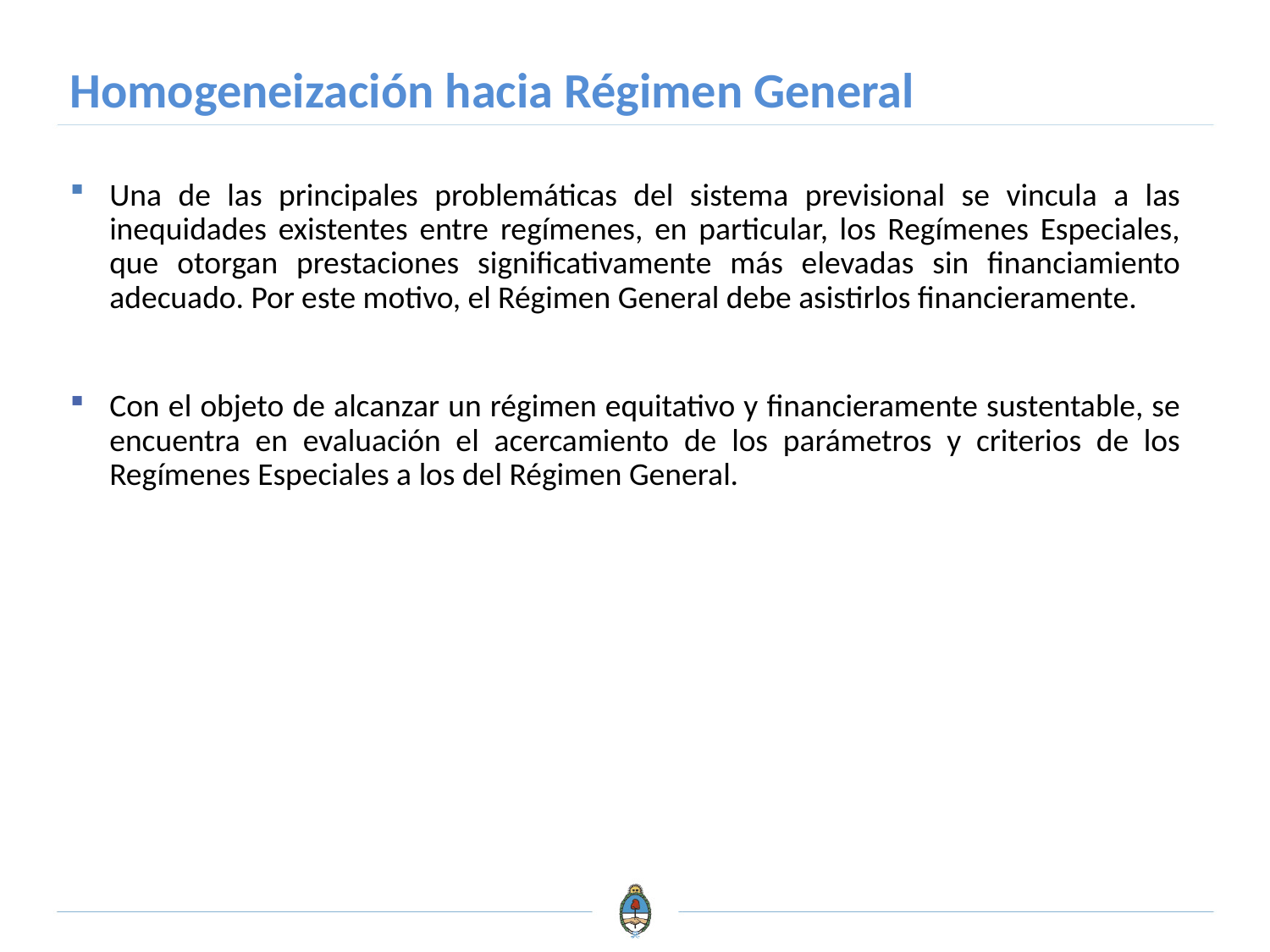

Homogeneización hacia Régimen General
Una de las principales problemáticas del sistema previsional se vincula a las inequidades existentes entre regímenes, en particular, los Regímenes Especiales, que otorgan prestaciones significativamente más elevadas sin financiamiento adecuado. Por este motivo, el Régimen General debe asistirlos financieramente.

Con el objeto de alcanzar un régimen equitativo y financieramente sustentable, se encuentra en evaluación el acercamiento de los parámetros y criterios de los Regímenes Especiales a los del Régimen General.